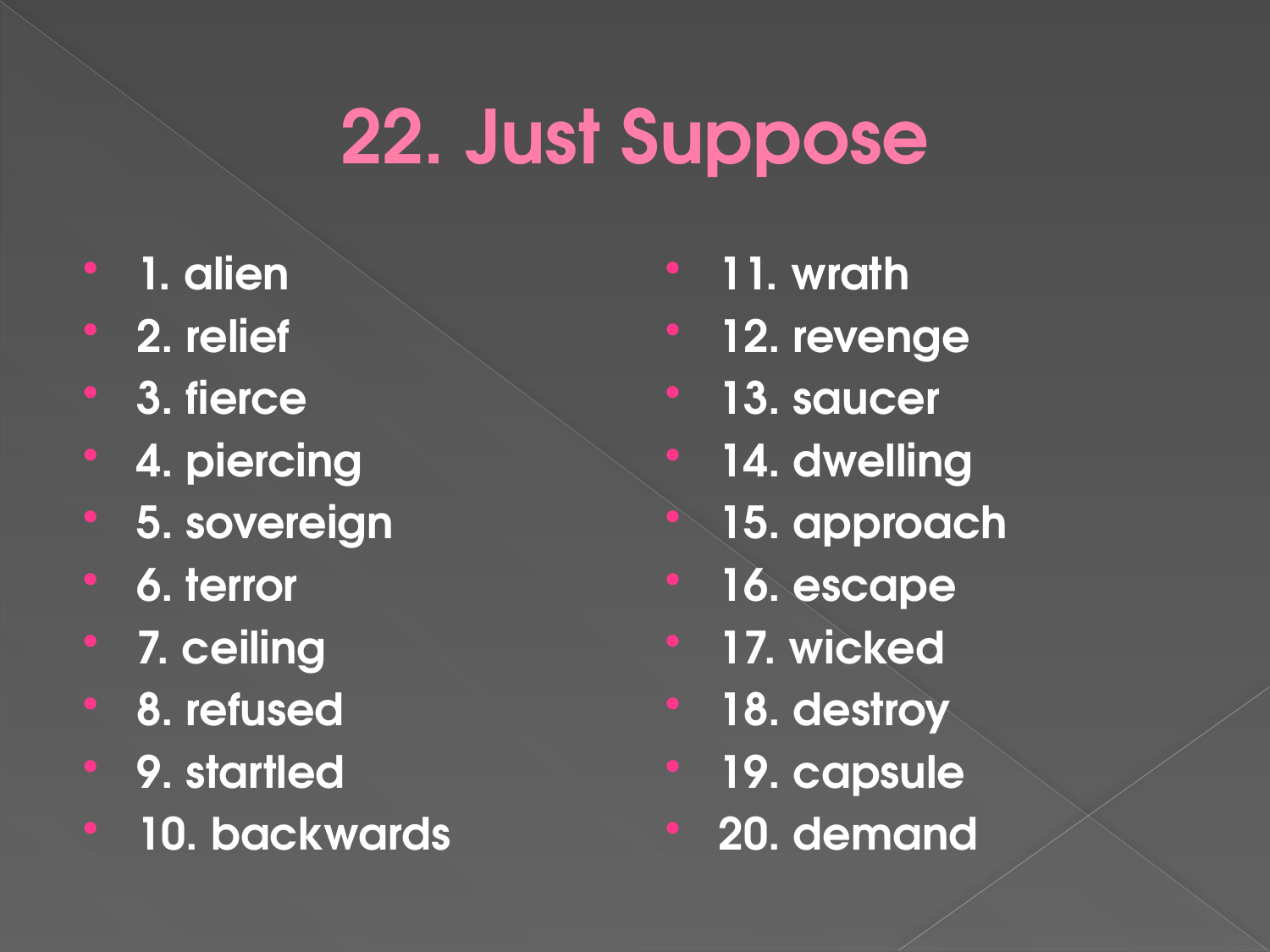

# 22. Just Suppose
1. alien
2. relief
3. fierce
4. piercing
5. sovereign
6. terror
7. ceiling
8. refused
9. startled
10. backwards
11. wrath
12. revenge
13. saucer
14. dwelling
15. approach
16. escape
17. wicked
18. destroy
19. capsule
20. demand